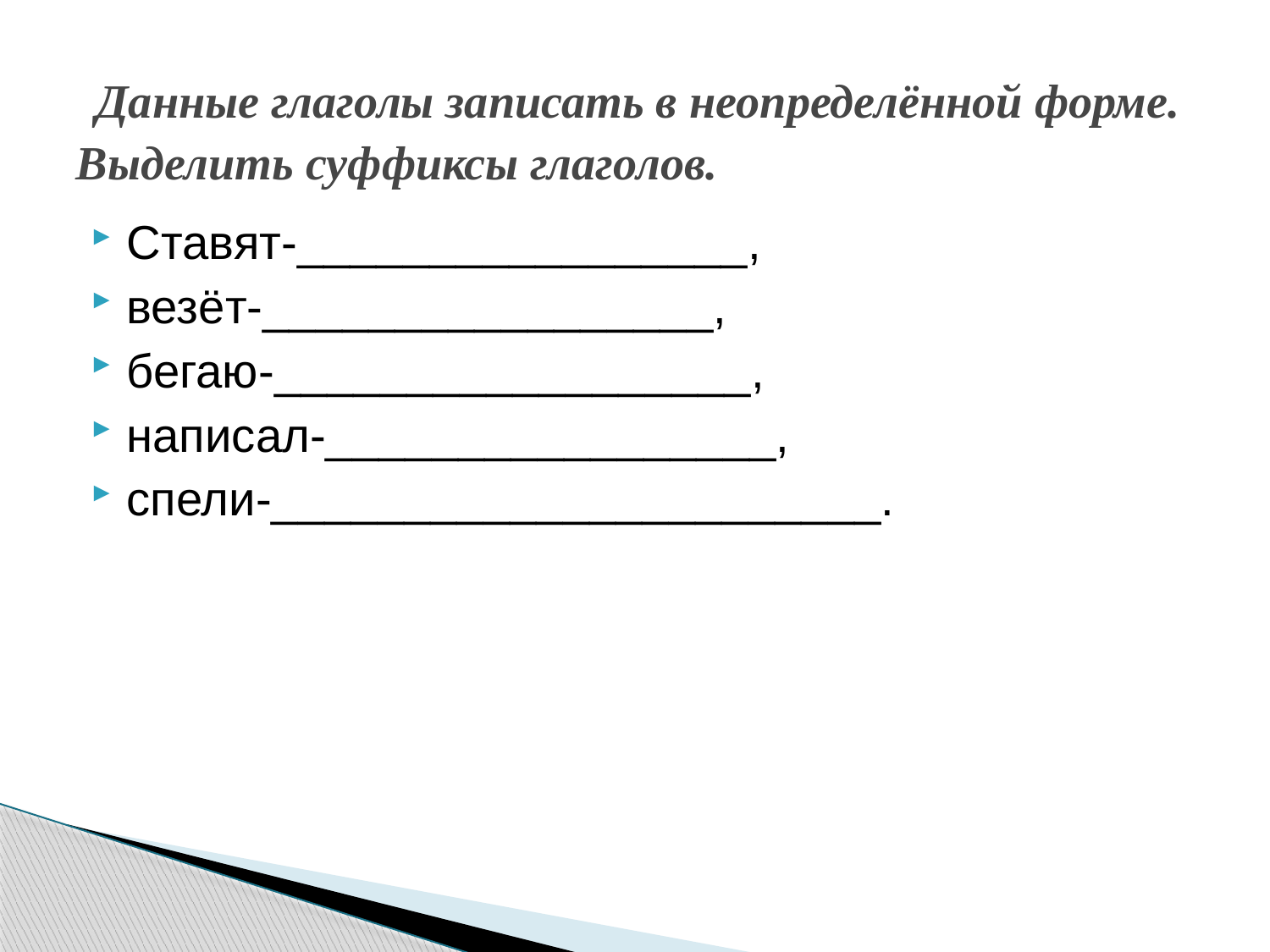

# Данные глаголы записать в неопределённой форме. Выделить суффиксы глаголов.
Ставят-_________________,
везёт-_________________,
бегаю-__________________,
написал-_________________,
спели-_______________________.